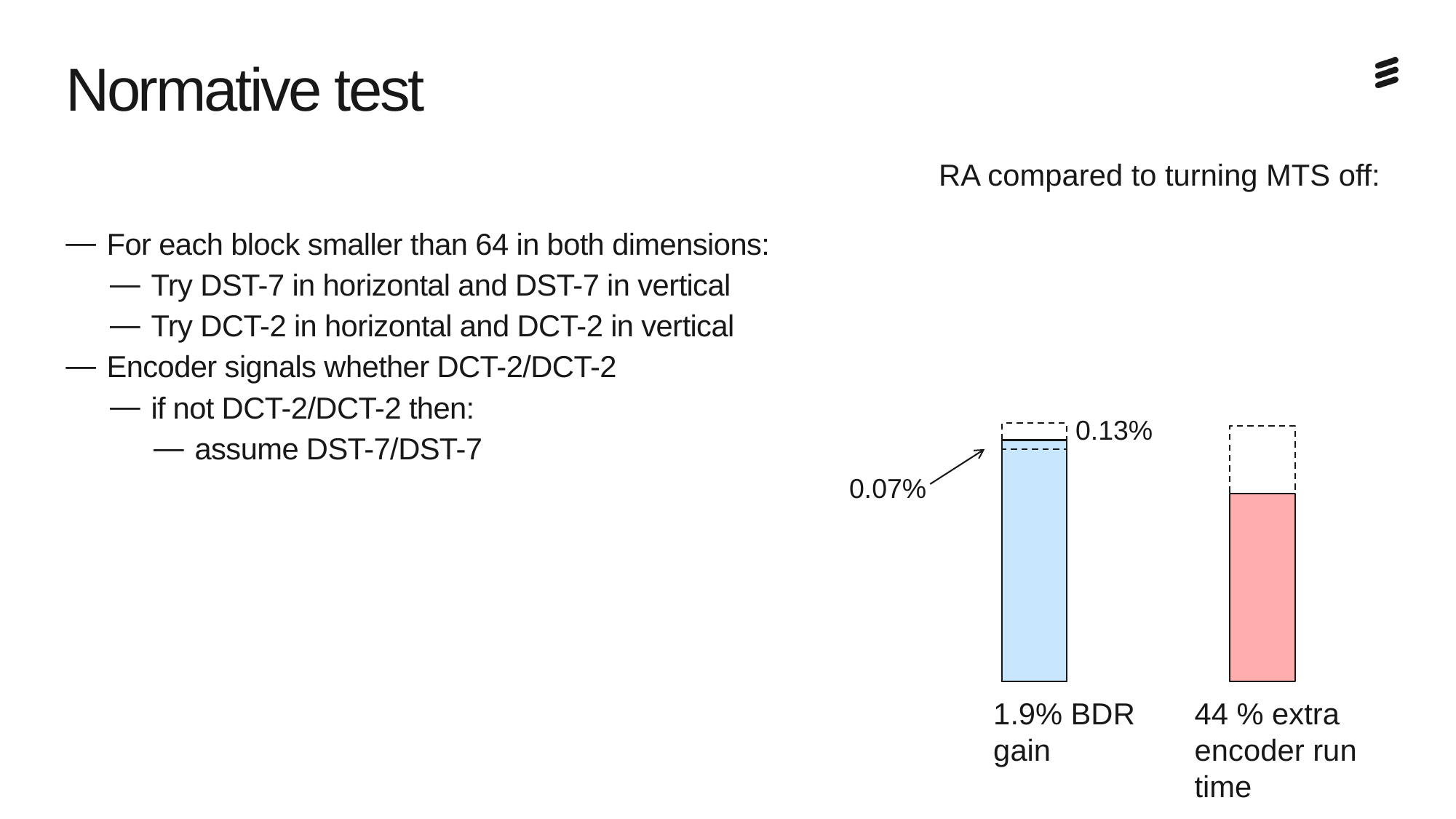

# Normative test
RA compared to turning MTS off:
For each block smaller than 64 in both dimensions:
Try DST-7 in horizontal and DST-7 in vertical
Try DCT-2 in horizontal and DCT-2 in vertical
Encoder signals whether DCT-2/DCT-2
if not DCT-2/DCT-2 then:
assume DST-7/DST-7
0.13%

0.07%

1.9% BDR
gain
44 % extra
encoder run
time